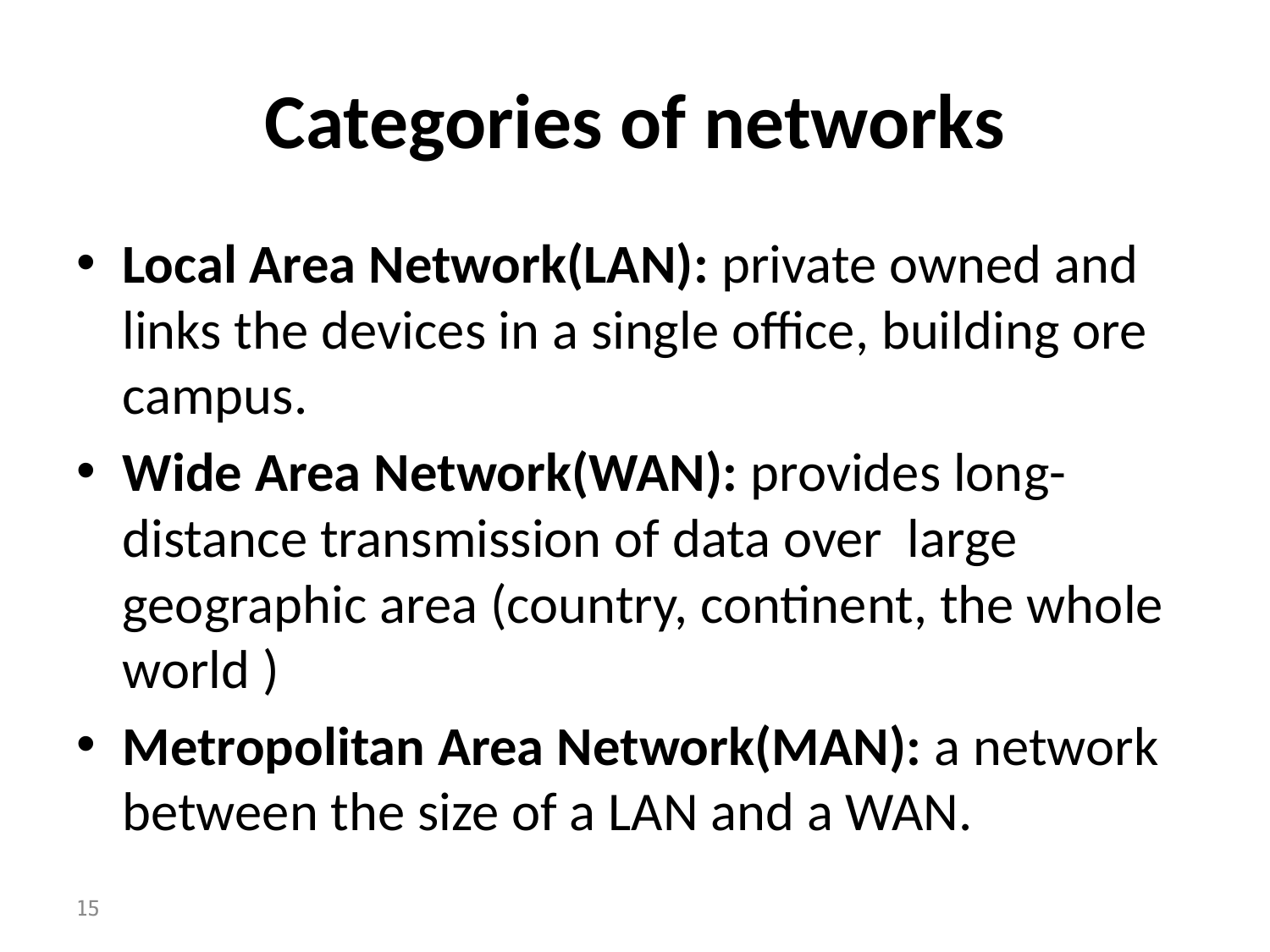

# Categories of networks
Local Area Network(LAN): private owned and links the devices in a single office, building ore campus.
Wide Area Network(WAN): provides long-distance transmission of data over  large geographic area (country, continent, the whole world )
Metropolitan Area Network(MAN): a network between the size of a LAN and a WAN.
15